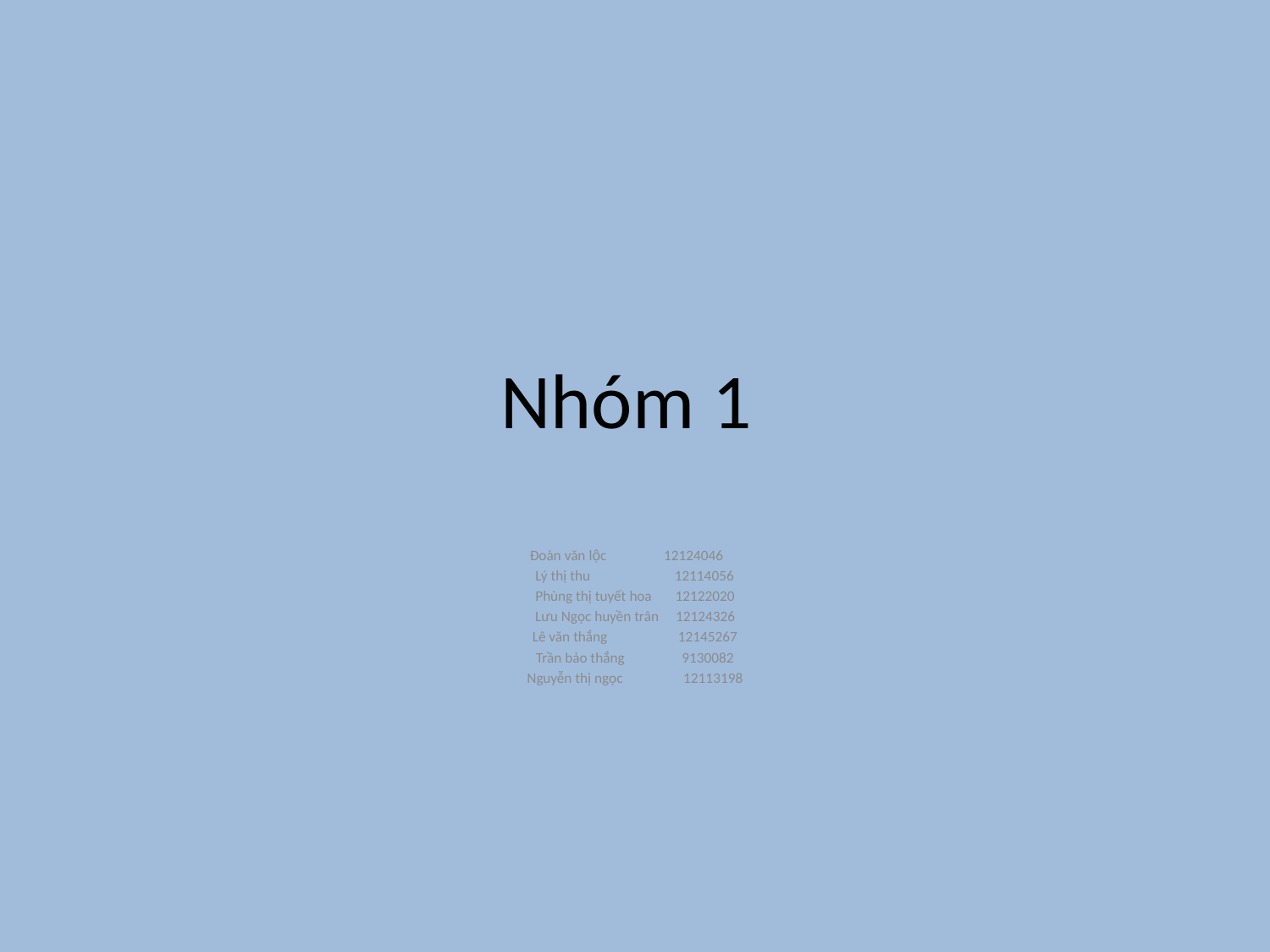

# Nhóm 1
Đoàn văn lộc                 12124046
Lý thị thu                         12114056
Phùng thị tuyết hoa       12122020
Lưu Ngọc huyền trân     12124326
Lê văn thắng                     12145267
Trần bảo thắng                 9130082
Nguyễn thị ngọc                  12113198